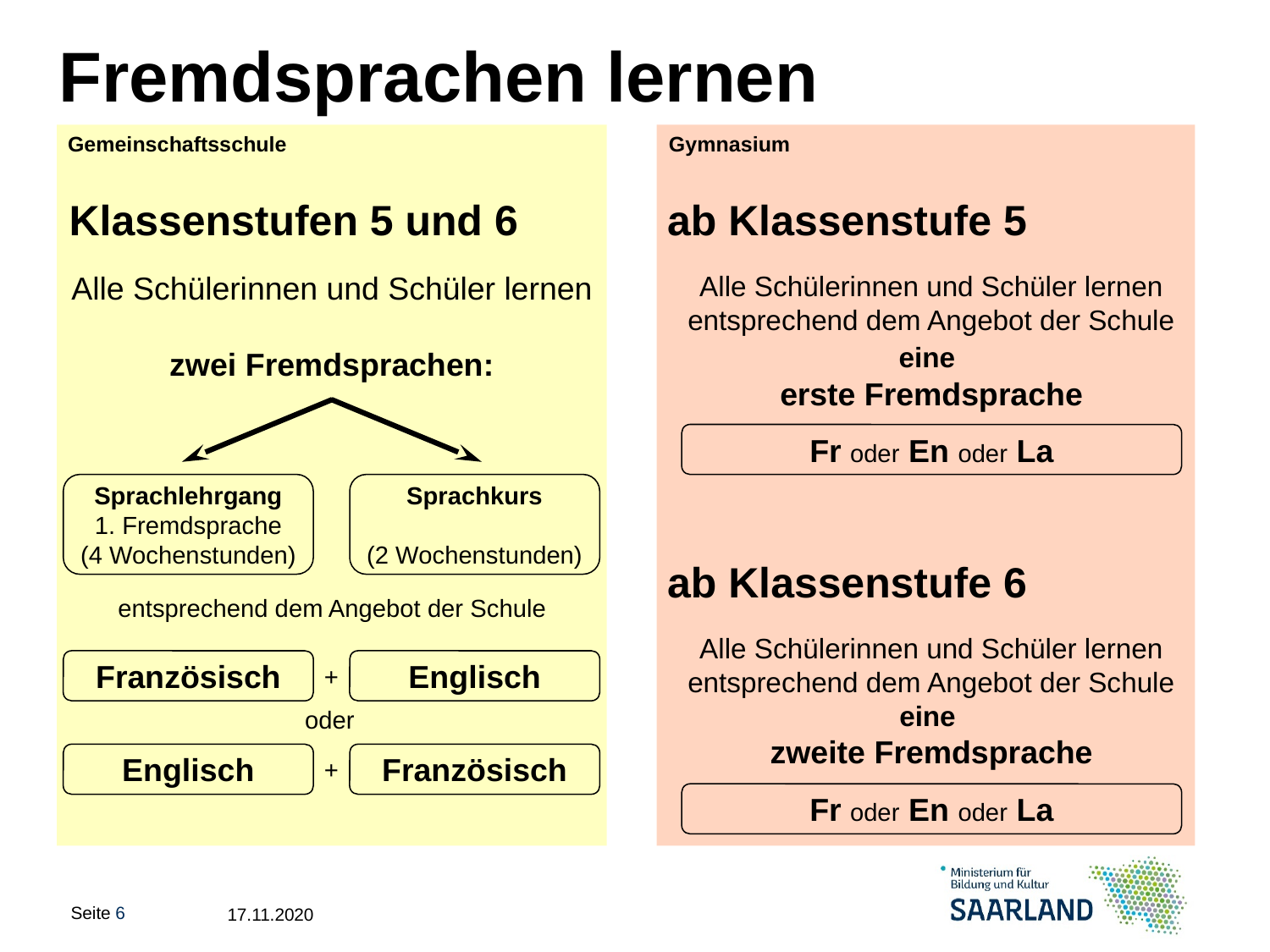

Fremdsprachen lernen

Gemeinschaftsschule

Gymnasium
Klassenstufen 5 und 6
ab Klassenstufe 5
Alle Schülerinnen und Schüler lernen
zwei Fremdsprachen:
Alle Schülerinnen und Schüler lernen
entsprechend dem Angebot der Schule eine
erste Fremdsprache

Fr oder En oder La
Sprachlehrgang
1. Fremdsprache
(4 Wochenstunden)
Sprachkurs
(2 Wochenstunden)
ab Klassenstufe 6
entsprechend dem Angebot der Schule
Alle Schülerinnen und Schüler lernen
entsprechend dem Angebot der Schule eine
zweite Fremdsprache
Französisch
Englisch
+
oder
Englisch
Französisch
+
Fr oder En oder La
17.11.2020